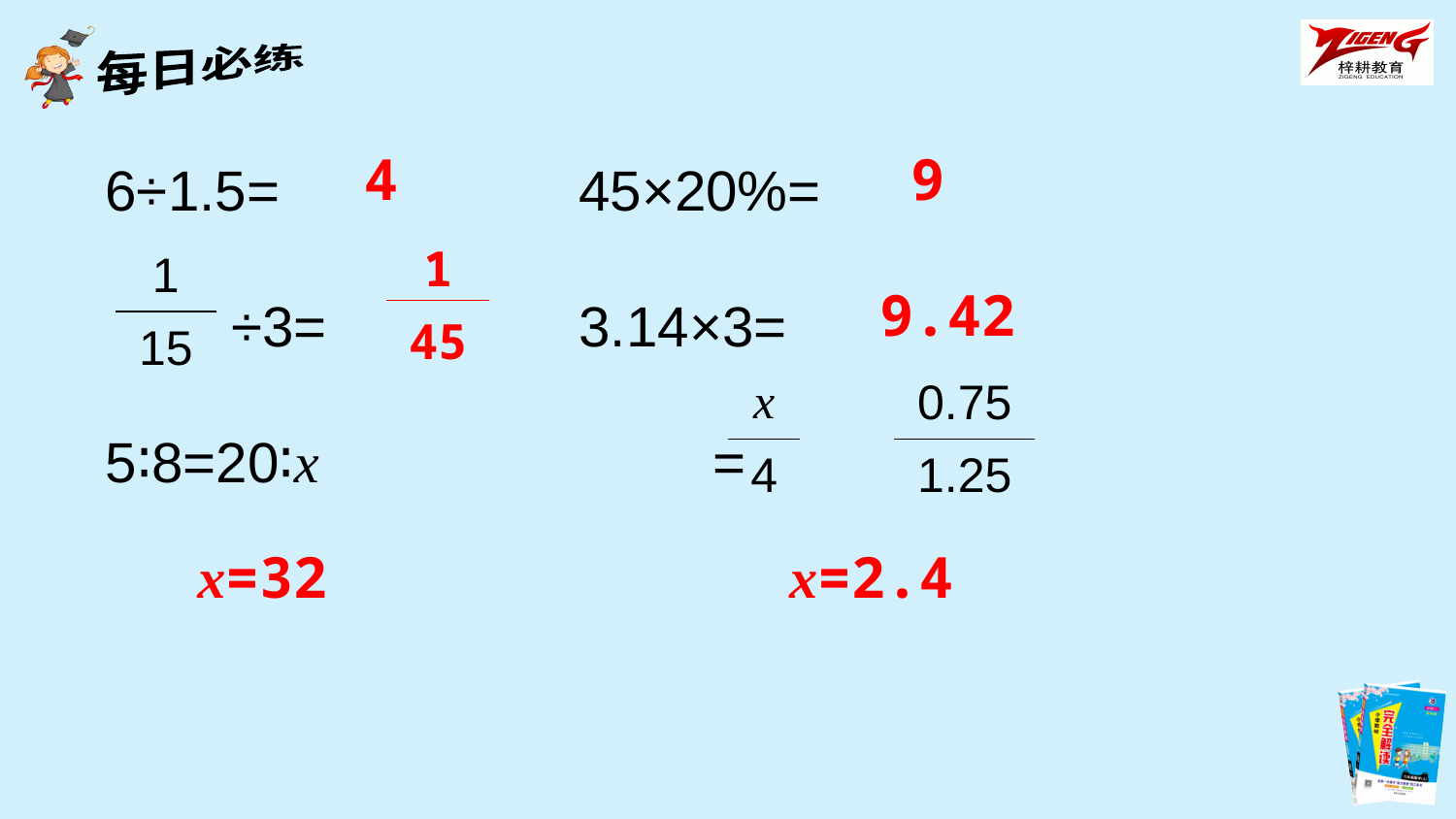

6÷1.5=                   45×20%=
        ÷3=                3.14×3=
5∶8=20∶x                         =
4
9
| 1 |
| --- |
| 45 |
| 1 |
| --- |
| 15 |
9.42
| x |
| --- |
| 4 |
| 0.75 |
| --- |
| 1.25 |
x=32
x=2.4